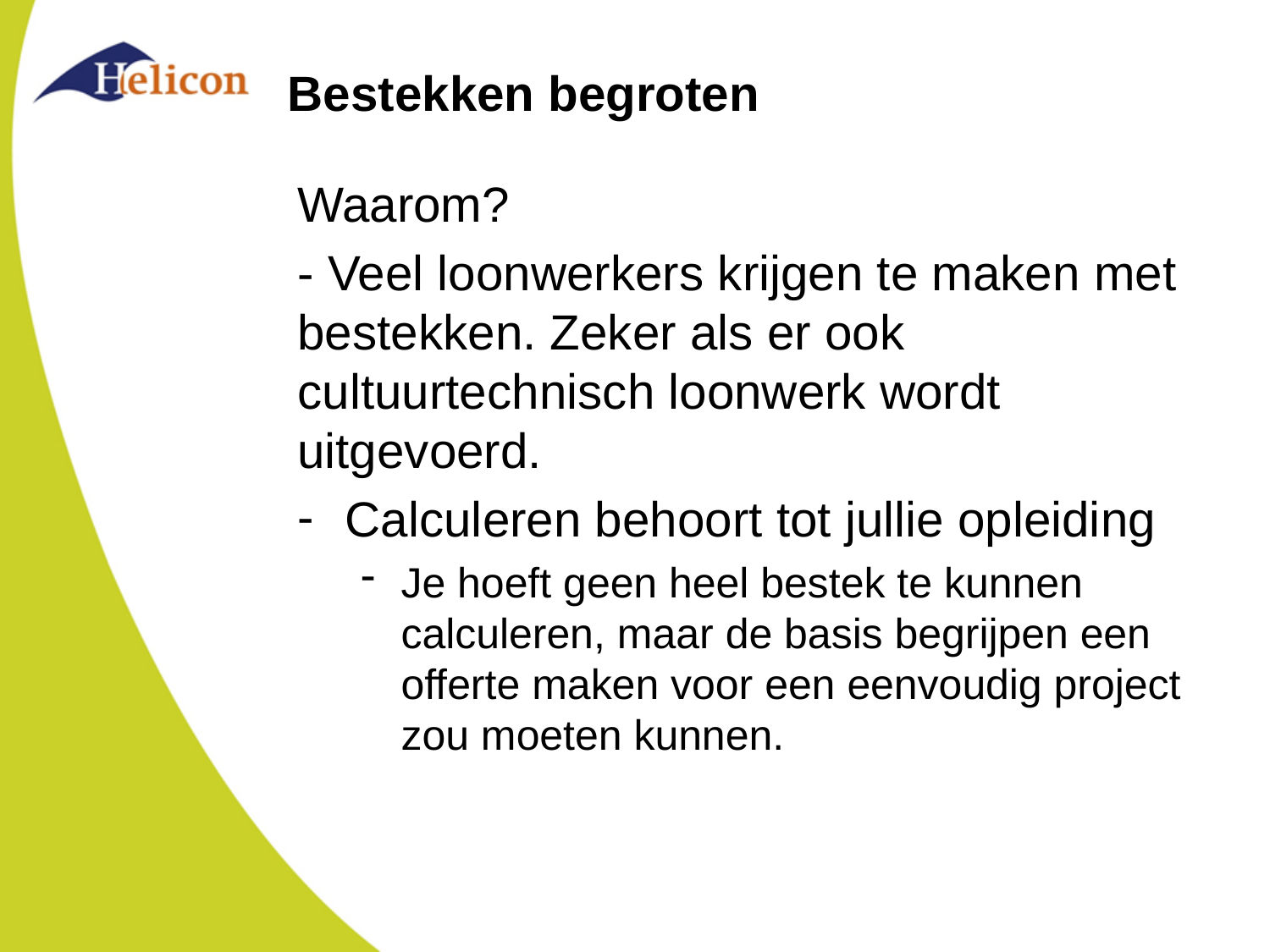

# Bestekken begroten
Waarom?
- Veel loonwerkers krijgen te maken met bestekken. Zeker als er ook cultuurtechnisch loonwerk wordt uitgevoerd.
Calculeren behoort tot jullie opleiding
Je hoeft geen heel bestek te kunnen calculeren, maar de basis begrijpen een offerte maken voor een eenvoudig project zou moeten kunnen.